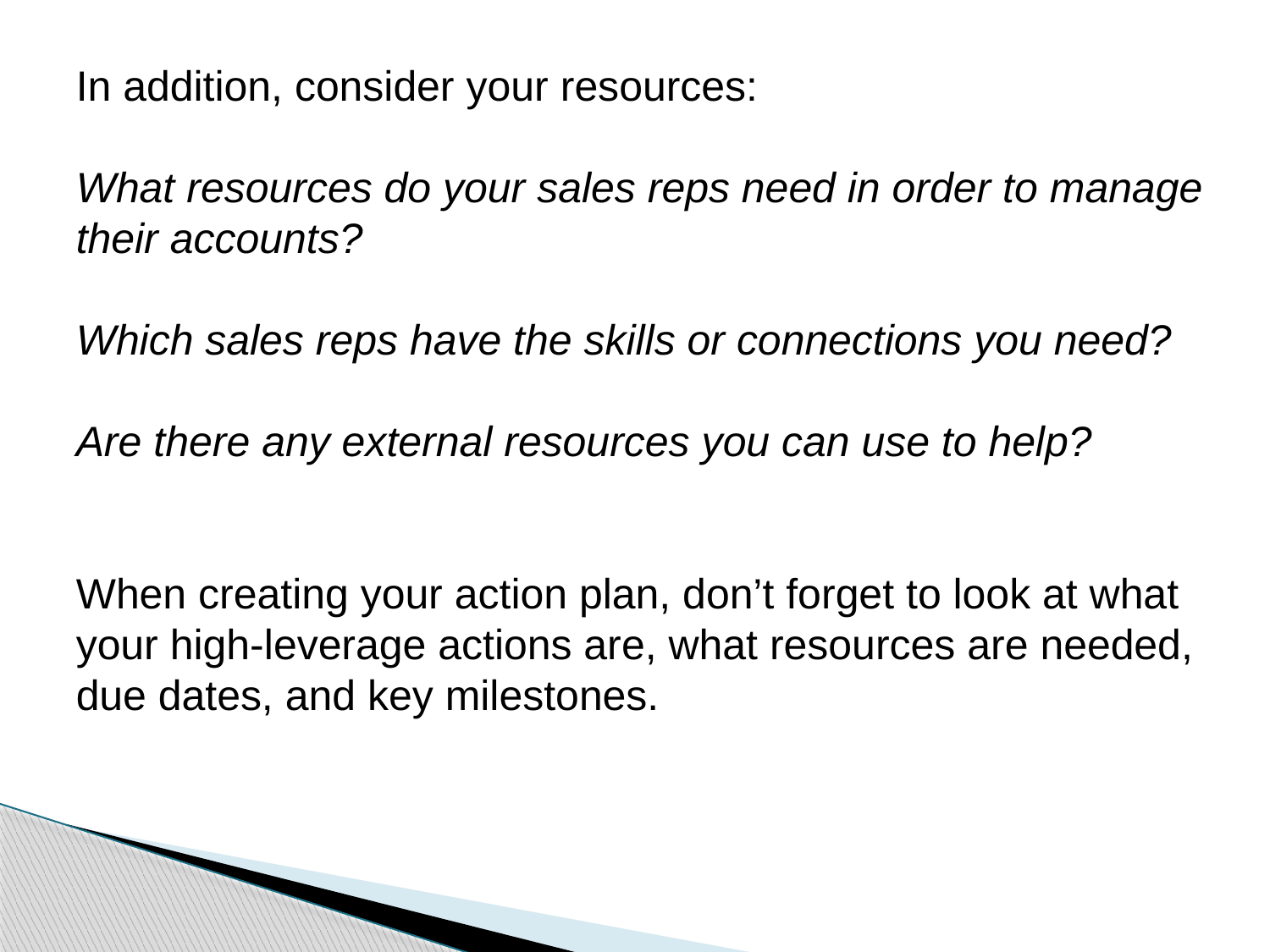

In addition, consider your resources:

What resources do your sales reps need in order to manage their accounts?

Which sales reps have the skills or connections you need?

Are there any external resources you can use to help?

When creating your action plan, don’t forget to look at what your high-leverage actions are, what resources are needed, due dates, and key milestones.